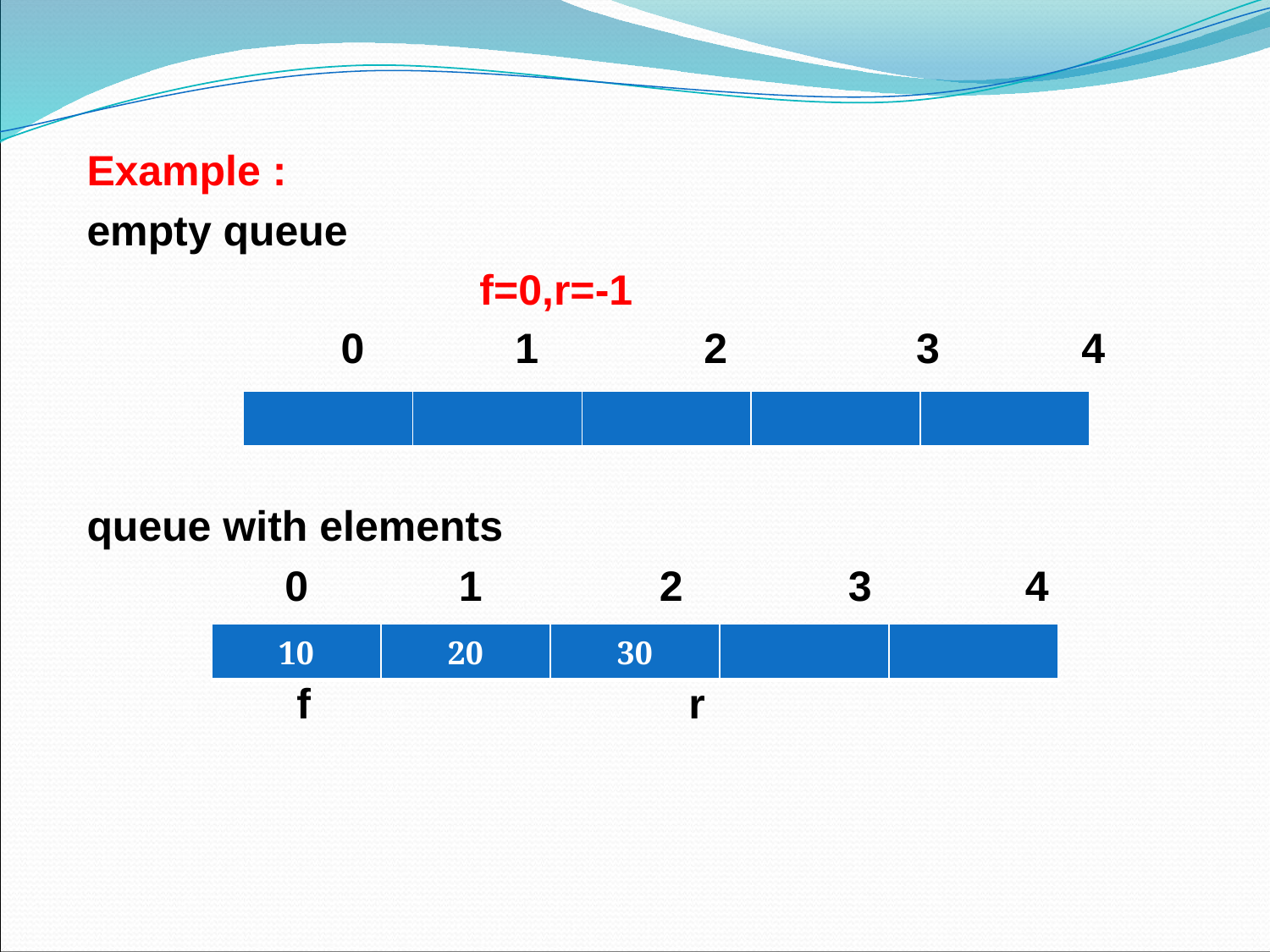

Example :
empty queue
			 f=0,r=-1
		0	    1              2                3            4

queue with elements
	      0	          1               2              3             4

	       f                                r
|  |  |  |  |  |
| --- | --- | --- | --- | --- |
| 10 | 20 | 30 |  |  |
| --- | --- | --- | --- | --- |